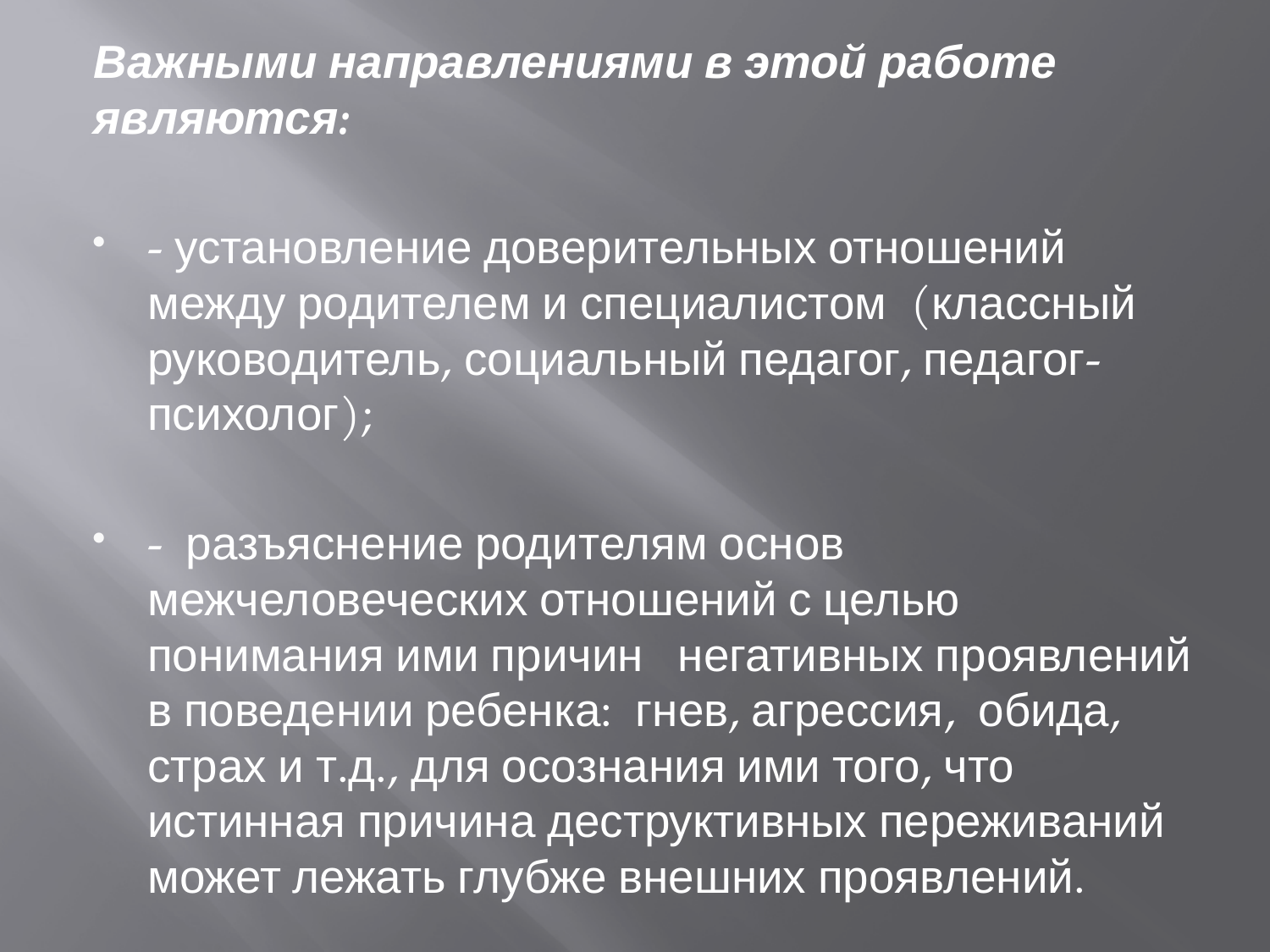

Важными направлениями в этой работе  являются:

- установление доверительных отношений между родителем и специалистом  (классный руководитель, социальный педагог, педагог-психолог);

-  разъяснение родителям основ межчеловеческих отношений с целью понимания ими причин   негативных проявлений в поведении ребенка:  гнев, агрессия,  обида, страх и т.д., для осознания ими того, что истинная причина деструктивных переживаний может лежать глубже внешних проявлений.